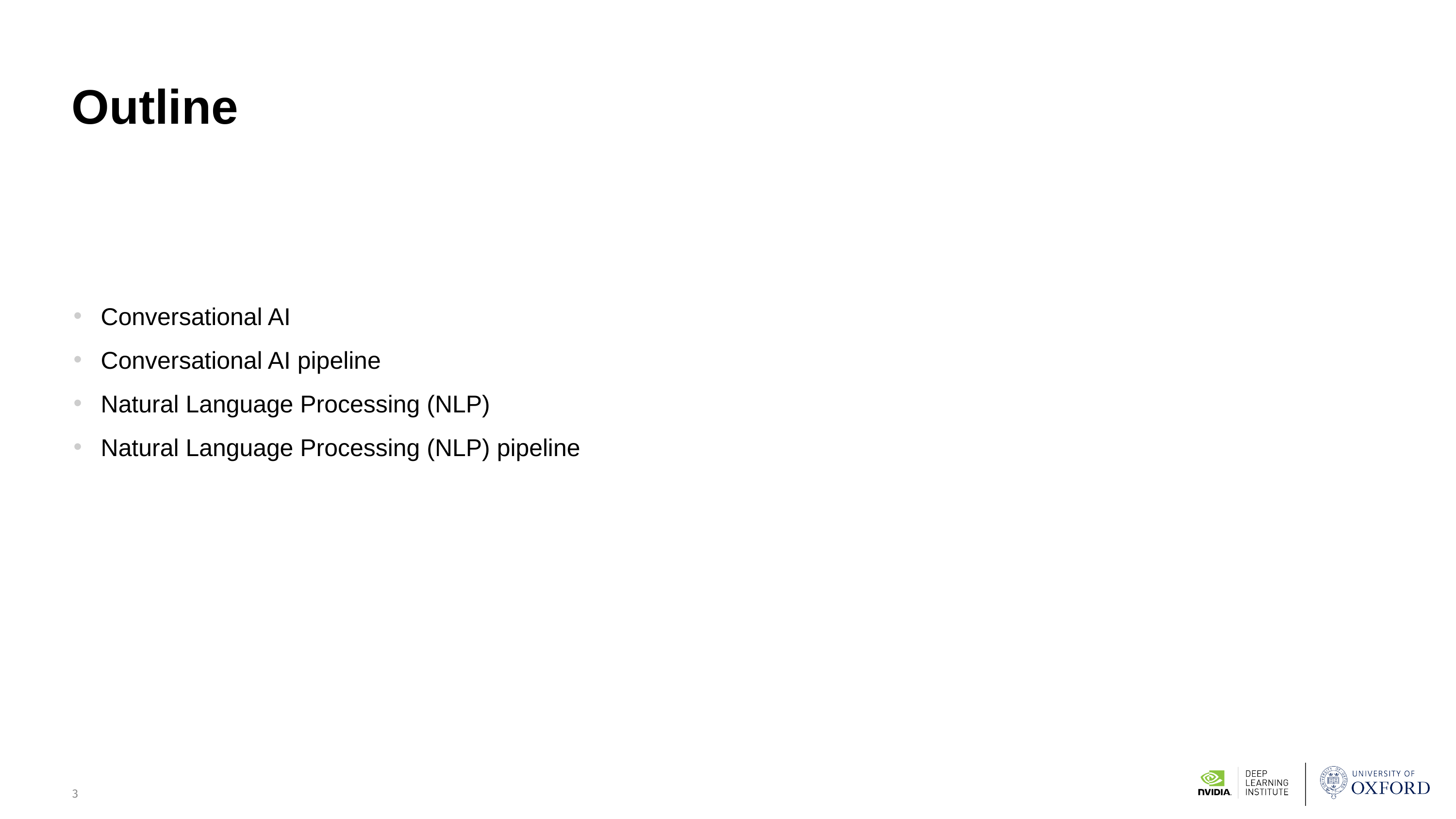

# Outline

Conversational AI
Conversational AI pipeline
Natural Language Processing (NLP)
Natural Language Processing (NLP) pipeline